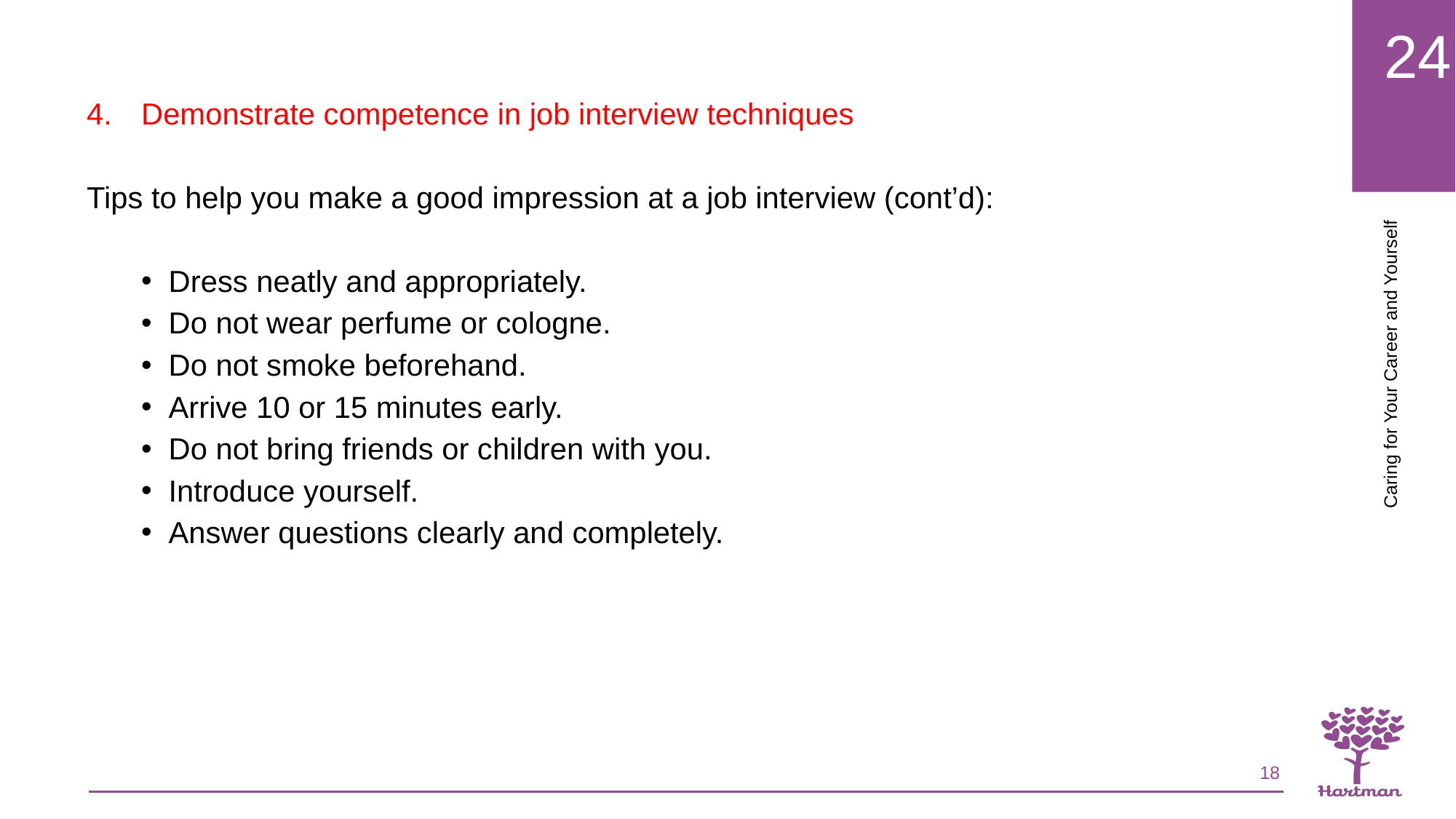

Demonstrate competence in job interview techniques

Tips to help you make a good impression at a job interview (cont’d):

Dress neatly and appropriately.
Do not wear perfume or cologne.
Do not smoke beforehand.
Arrive 10 or 15 minutes early.
Do not bring friends or children with you.
Introduce yourself.
Answer questions clearly and completely.

18